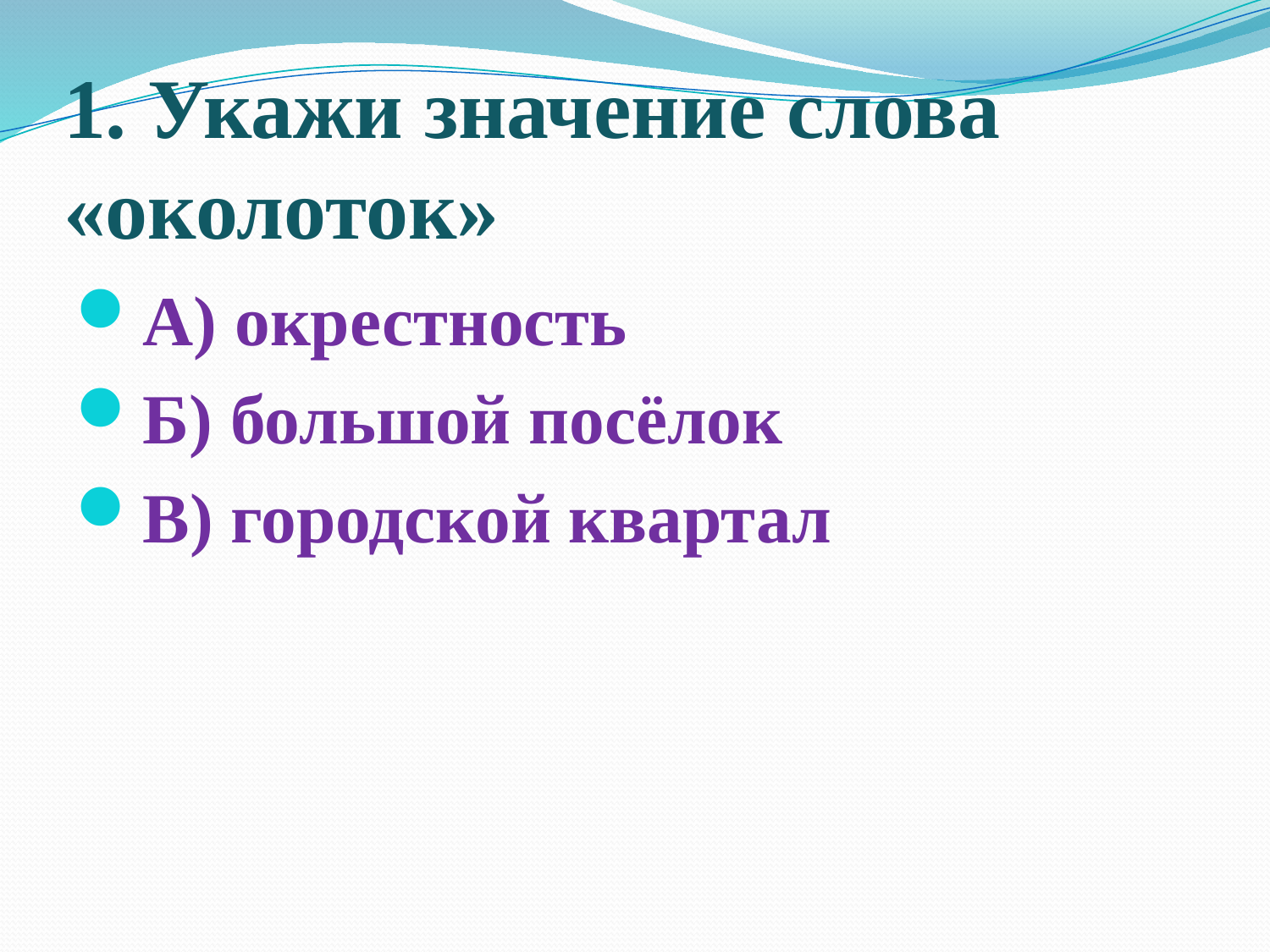

# 1. Укажи значение слова «околоток»
А) окрестность
Б) большой посёлок
В) городской квартал